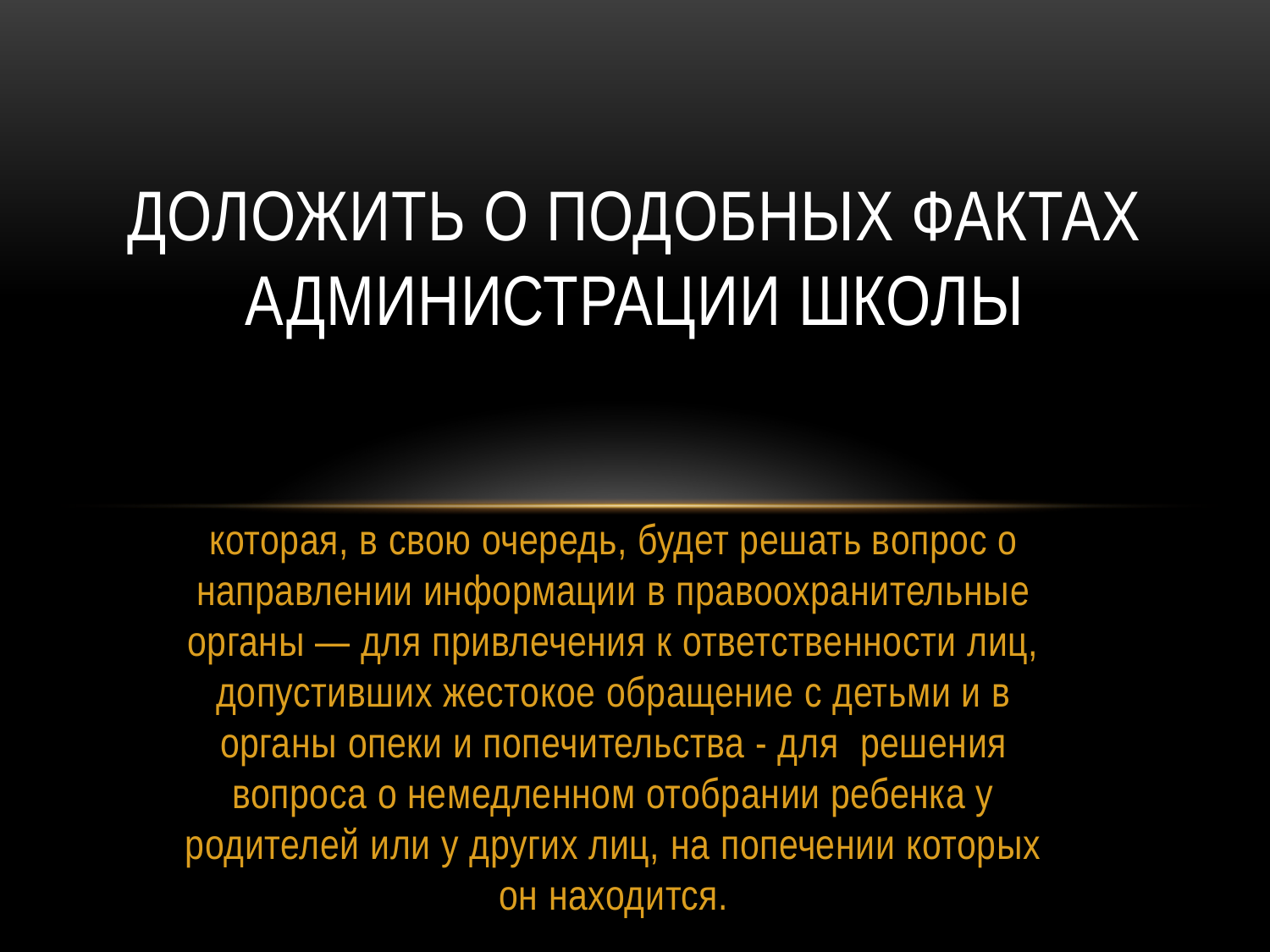

# доложить о подобных фактах администрации школы
которая, в свою очередь, будет решать вопрос о направлении информации в правоохранительные органы — для привлечения к ответственности лиц, допустивших жестокое обращение с детьми и в органы опеки и попечительства - для  решения вопроса о немедленном отобрании ребенка у родителей или у других лиц, на попечении которых он находится.